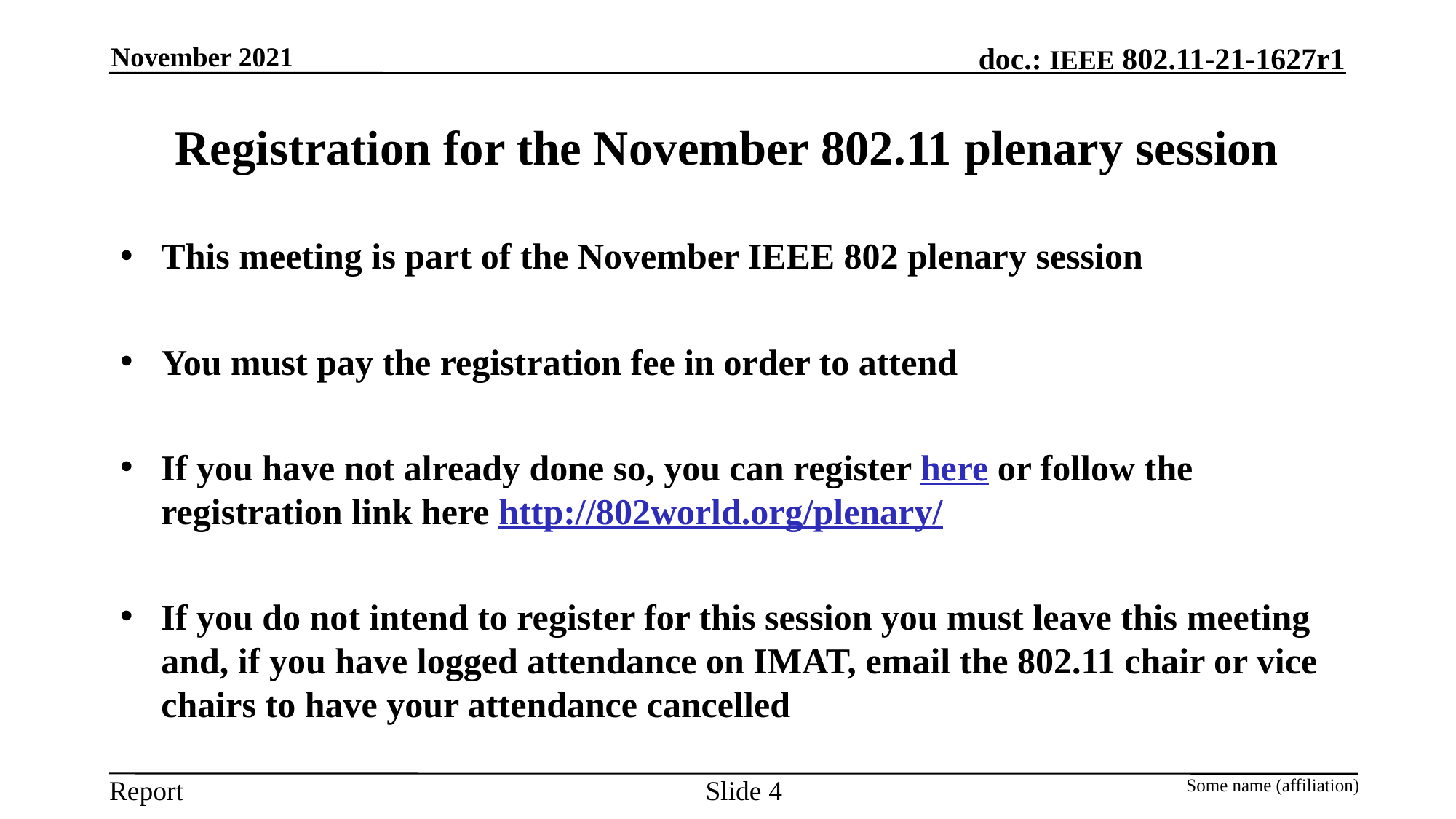

November 2021
# Registration for the November 802.11 plenary session
This meeting is part of the November IEEE 802 plenary session

You must pay the registration fee in order to attend

If you have not already done so, you can register here or follow the registration link here http://802world.org/plenary/

If you do not intend to register for this session you must leave this meeting and, if you have logged attendance on IMAT, email the 802.11 chair or vice chairs to have your attendance cancelled

Some name (affiliation)
Slide 4